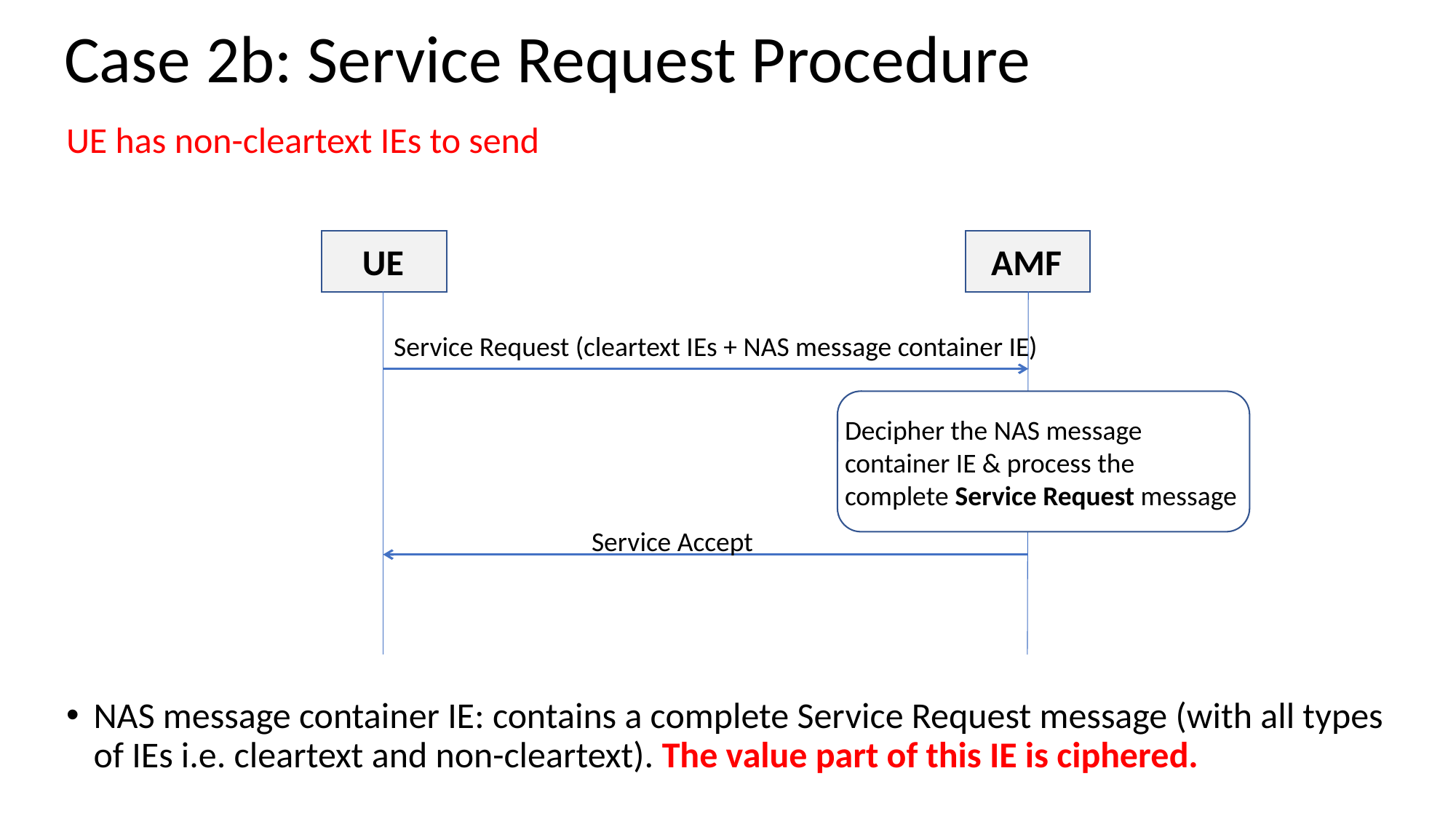

# Case 2b: Service Request Procedure
UE has non-cleartext IEs to send

UE
AMF
Service Request (cleartext IEs + NAS message container IE)

Decipher the NAS message container IE & process the complete Service Request message
Service Accept
NAS message container IE: contains a complete Service Request message (with all types of IEs i.e. cleartext and non-cleartext). The value part of this IE is ciphered.